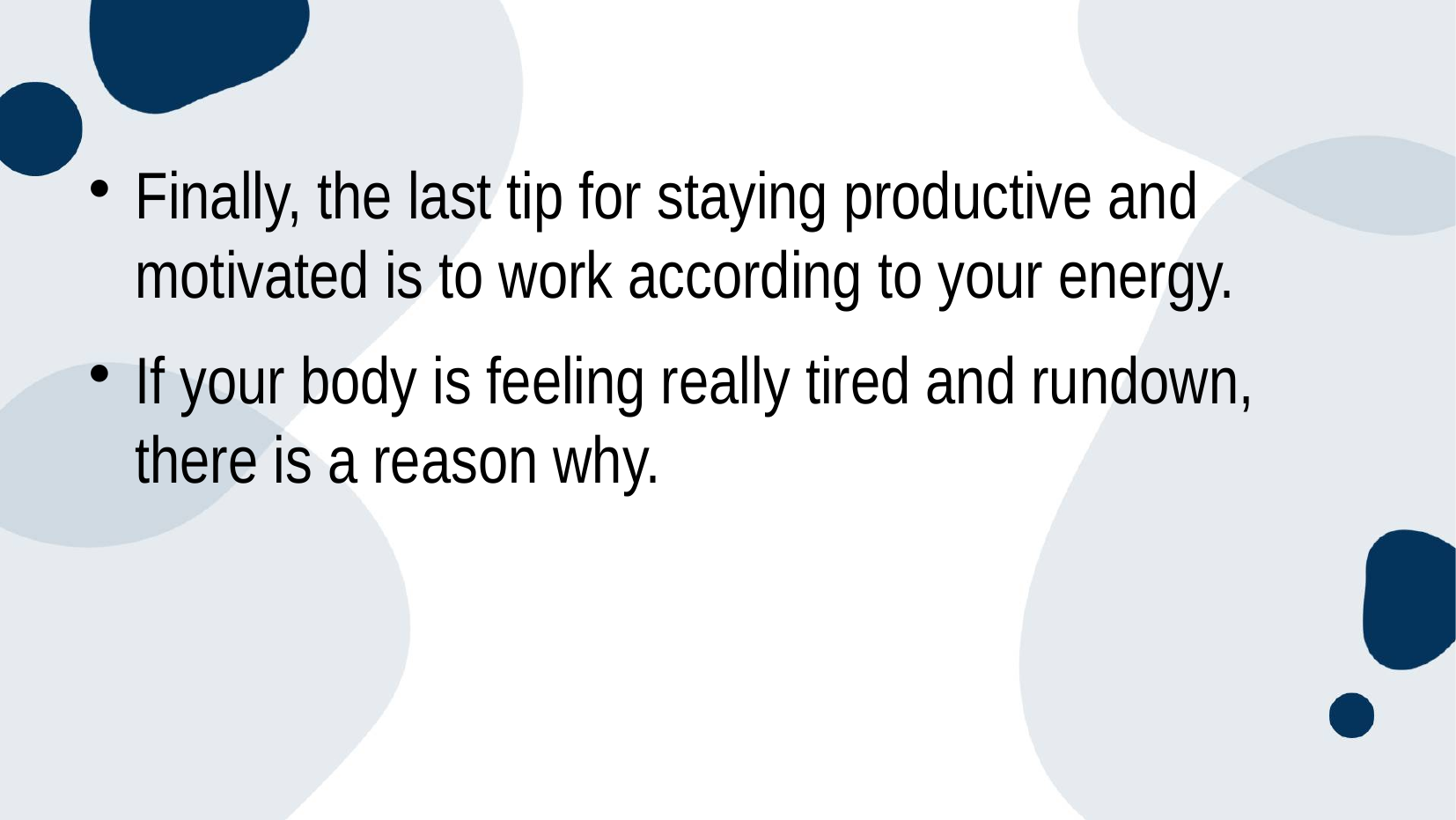

Finally, the last tip for staying productive and motivated is to work according to your energy.
If your body is feeling really tired and rundown, there is a reason why.